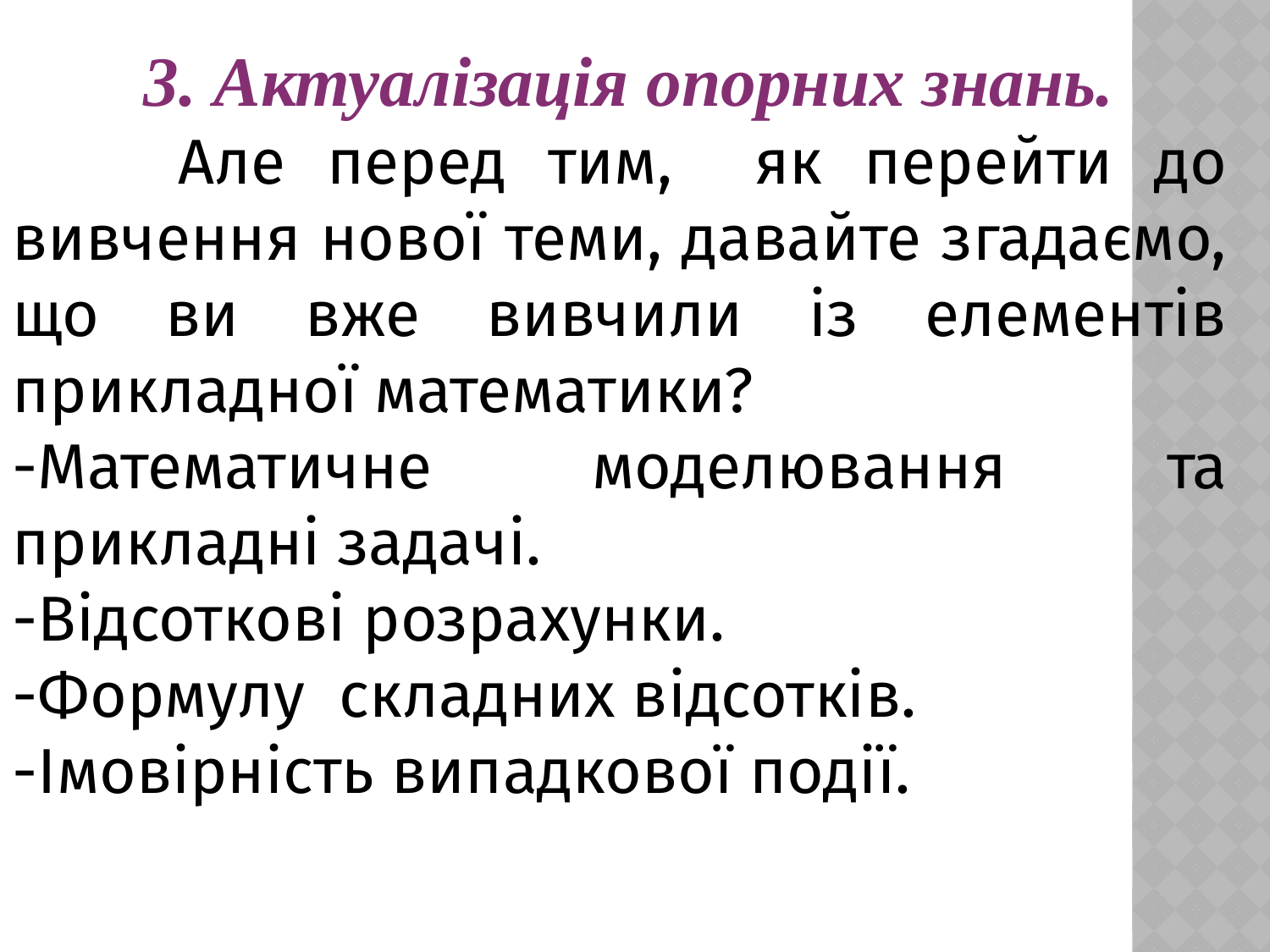

3. Актуалізація опорних знань.
    Але перед тим,  як перейти до вивчення нової теми, давайте згадаємо, що ви вже вивчили із елементів прикладної математики?
-Математичне моделювання та прикладні задачі.
-Відсоткові розрахунки.
-Формулу  складних відсотків.
-Імовірність випадкової події.